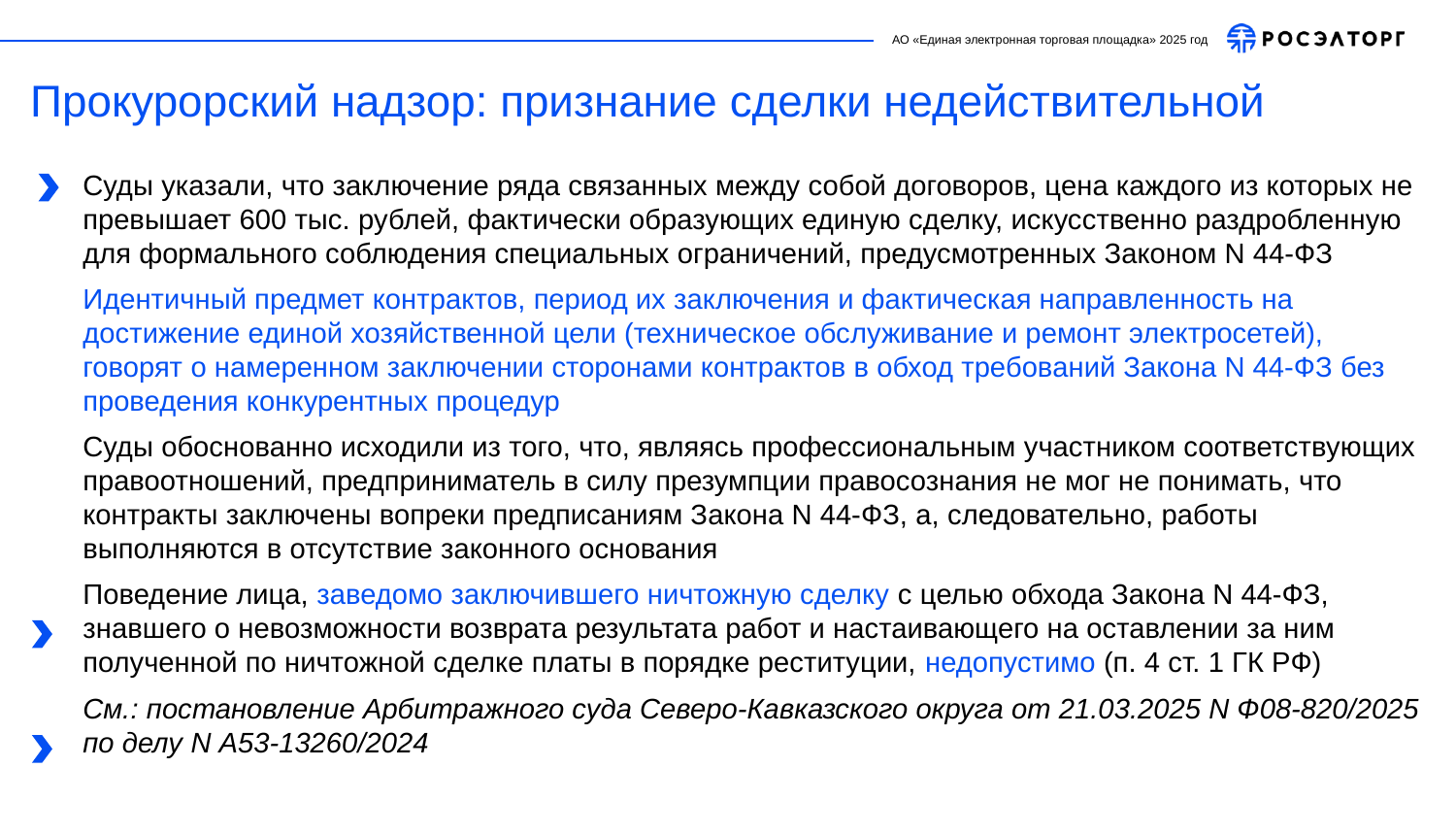

Прокурорский надзор: признание сделки недействительной
Суды указали, что заключение ряда связанных между собой договоров, цена каждого из которых не превышает 600 тыс. рублей, фактически образующих единую сделку, искусственно раздробленную для формального соблюдения специальных ограничений, предусмотренных Законом N 44-ФЗ

Идентичный предмет контрактов, период их заключения и фактическая направленность на достижение единой хозяйственной цели (техническое обслуживание и ремонт электросетей), говорят о намеренном заключении сторонами контрактов в обход требований Закона N 44-ФЗ без проведения конкурентных процедур

Суды обоснованно исходили из того, что, являясь профессиональным участником соответствующих правоотношений, предприниматель в силу презумпции правосознания не мог не понимать, что контракты заключены вопреки предписаниям Закона N 44-ФЗ, а, следовательно, работы выполняются в отсутствие законного основания

Поведение лица, заведомо заключившего ничтожную сделку с целью обхода Закона N 44-ФЗ, знавшего о невозможности возврата результата работ и настаивающего на оставлении за ним полученной по ничтожной сделке платы в порядке реституции, недопустимо (п. 4 ст. 1 ГК РФ)

См.: постановление Арбитражного суда Северо-Кавказского округа от 21.03.2025 N Ф08-820/2025 по делу N А53-13260/2024